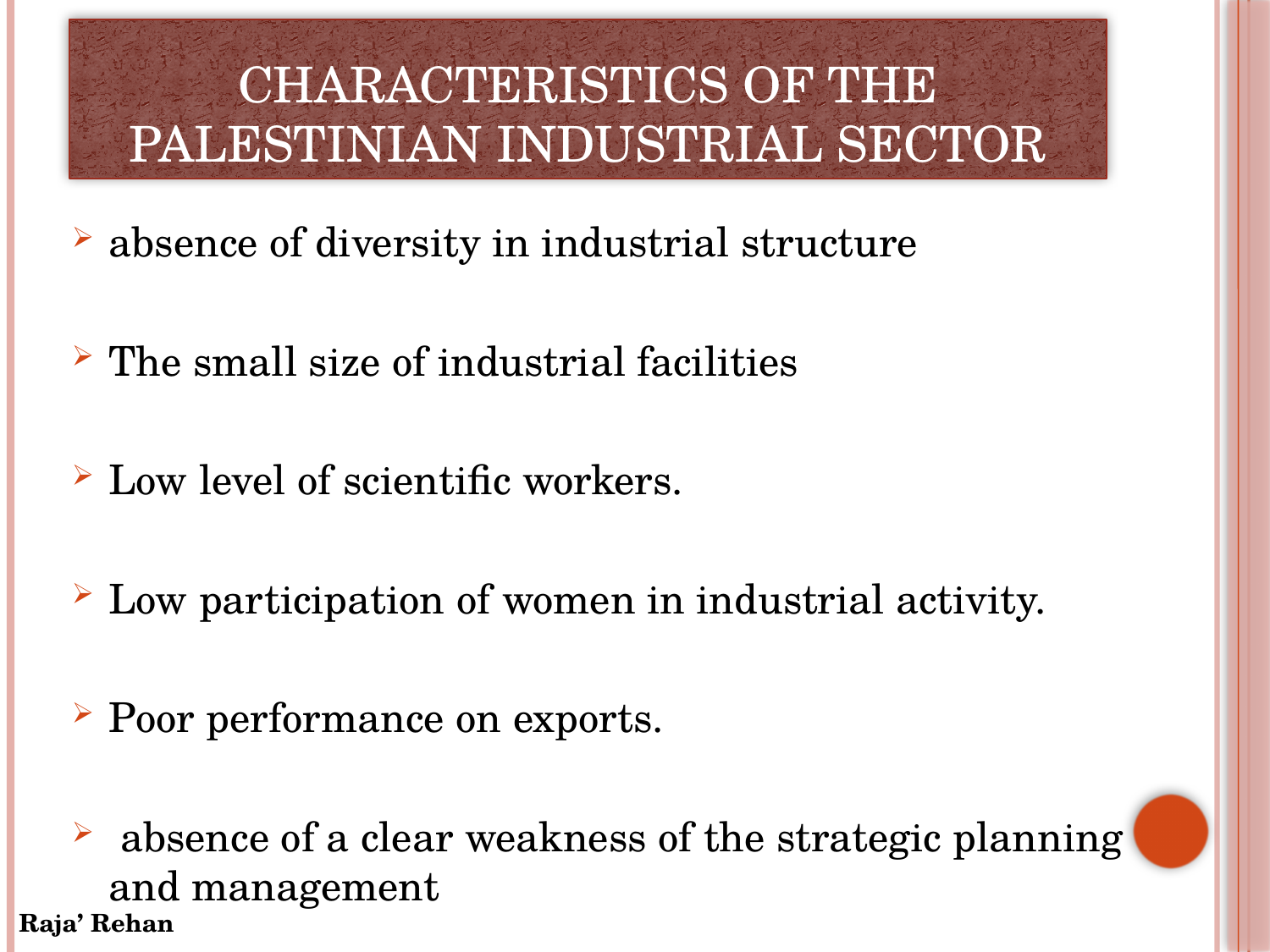

# Characteristics of the Palestinian Industrial Sector
absence of diversity in industrial structure

The small size of industrial facilities

Low level of scientific workers.

Low participation of women in industrial activity.

Poor performance on exports.

 absence of a clear weakness of the strategic planning and management

 Raja’ Rehan